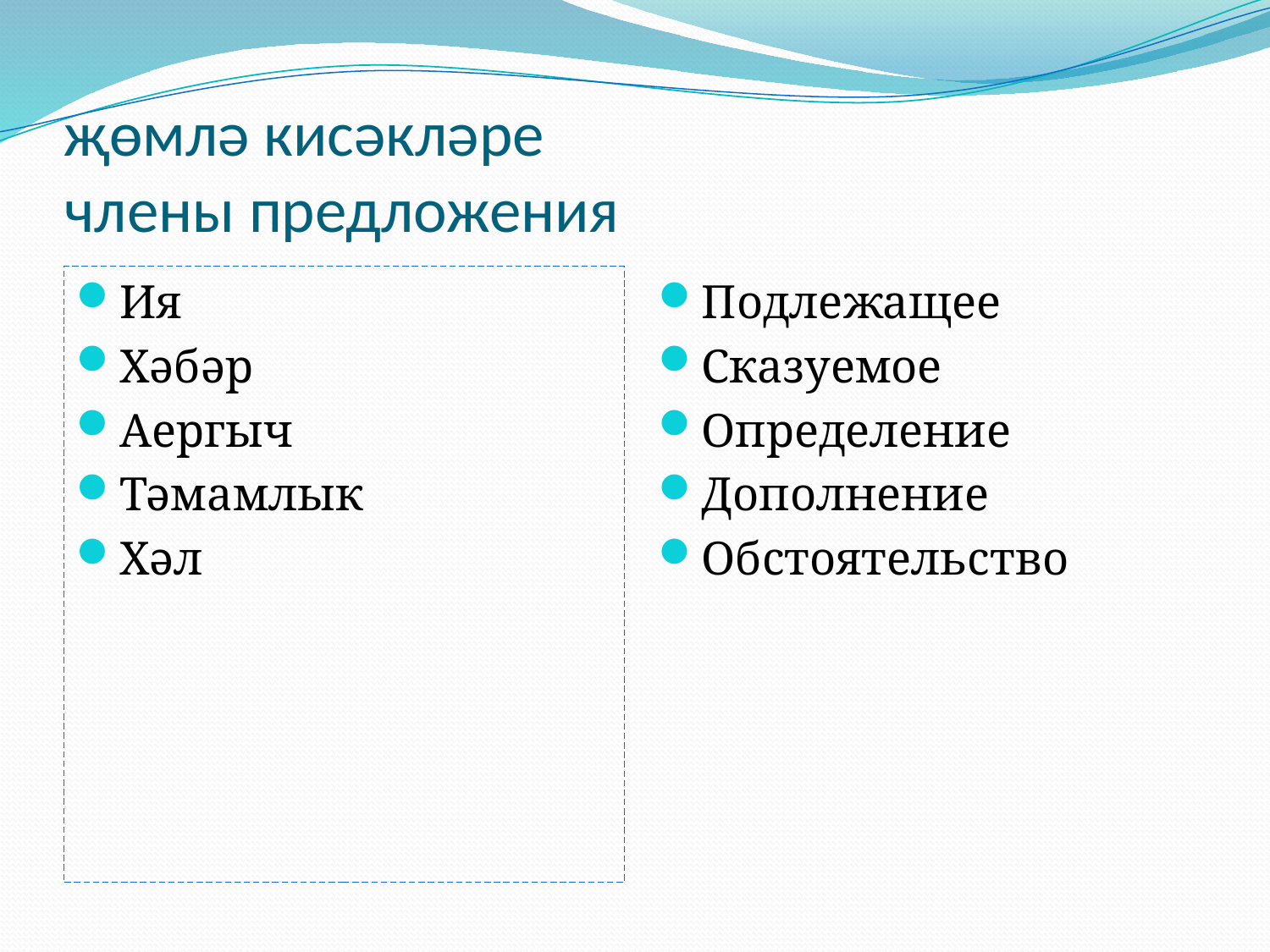

# җөмлә кисәкләре члены предложения
Ия
Хәбәр
Аергыч
Тәмамлык
Хәл
Подлежащее
Сказуемое
Определение
Дополнение
Обстоятельство